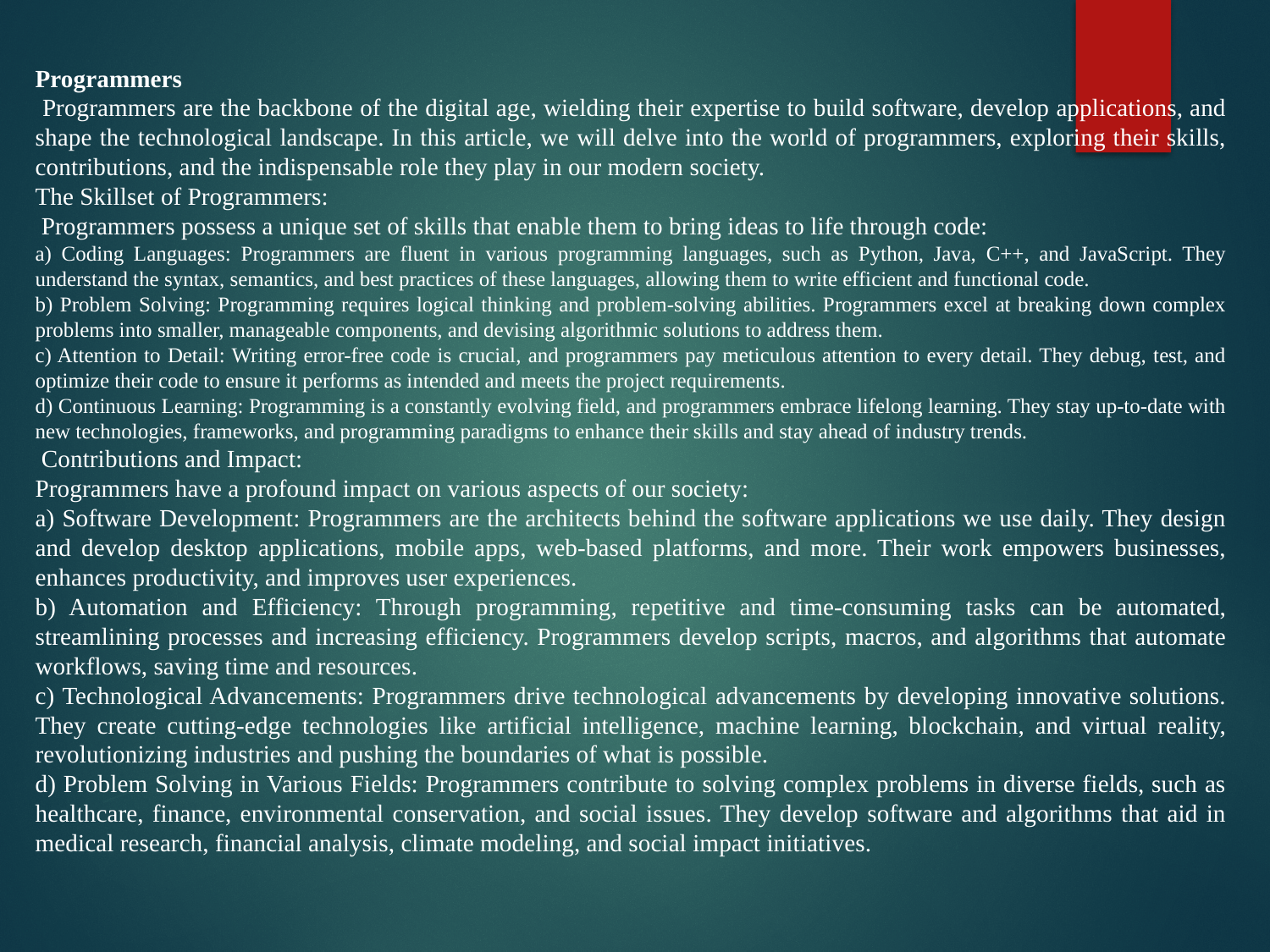

Programmers
 Programmers are the backbone of the digital age, wielding their expertise to build software, develop applications, and shape the technological landscape. In this article, we will delve into the world of programmers, exploring their skills, contributions, and the indispensable role they play in our modern society.
The Skillset of Programmers:
 Programmers possess a unique set of skills that enable them to bring ideas to life through code:
a) Coding Languages: Programmers are fluent in various programming languages, such as Python, Java, C++, and JavaScript. They understand the syntax, semantics, and best practices of these languages, allowing them to write efficient and functional code.
b) Problem Solving: Programming requires logical thinking and problem-solving abilities. Programmers excel at breaking down complex problems into smaller, manageable components, and devising algorithmic solutions to address them.
c) Attention to Detail: Writing error-free code is crucial, and programmers pay meticulous attention to every detail. They debug, test, and optimize their code to ensure it performs as intended and meets the project requirements.
d) Continuous Learning: Programming is a constantly evolving field, and programmers embrace lifelong learning. They stay up-to-date with new technologies, frameworks, and programming paradigms to enhance their skills and stay ahead of industry trends.
 Contributions and Impact:
Programmers have a profound impact on various aspects of our society:
a) Software Development: Programmers are the architects behind the software applications we use daily. They design and develop desktop applications, mobile apps, web-based platforms, and more. Their work empowers businesses, enhances productivity, and improves user experiences.
b) Automation and Efficiency: Through programming, repetitive and time-consuming tasks can be automated, streamlining processes and increasing efficiency. Programmers develop scripts, macros, and algorithms that automate workflows, saving time and resources.
c) Technological Advancements: Programmers drive technological advancements by developing innovative solutions. They create cutting-edge technologies like artificial intelligence, machine learning, blockchain, and virtual reality, revolutionizing industries and pushing the boundaries of what is possible.
d) Problem Solving in Various Fields: Programmers contribute to solving complex problems in diverse fields, such as healthcare, finance, environmental conservation, and social issues. They develop software and algorithms that aid in medical research, financial analysis, climate modeling, and social impact initiatives.